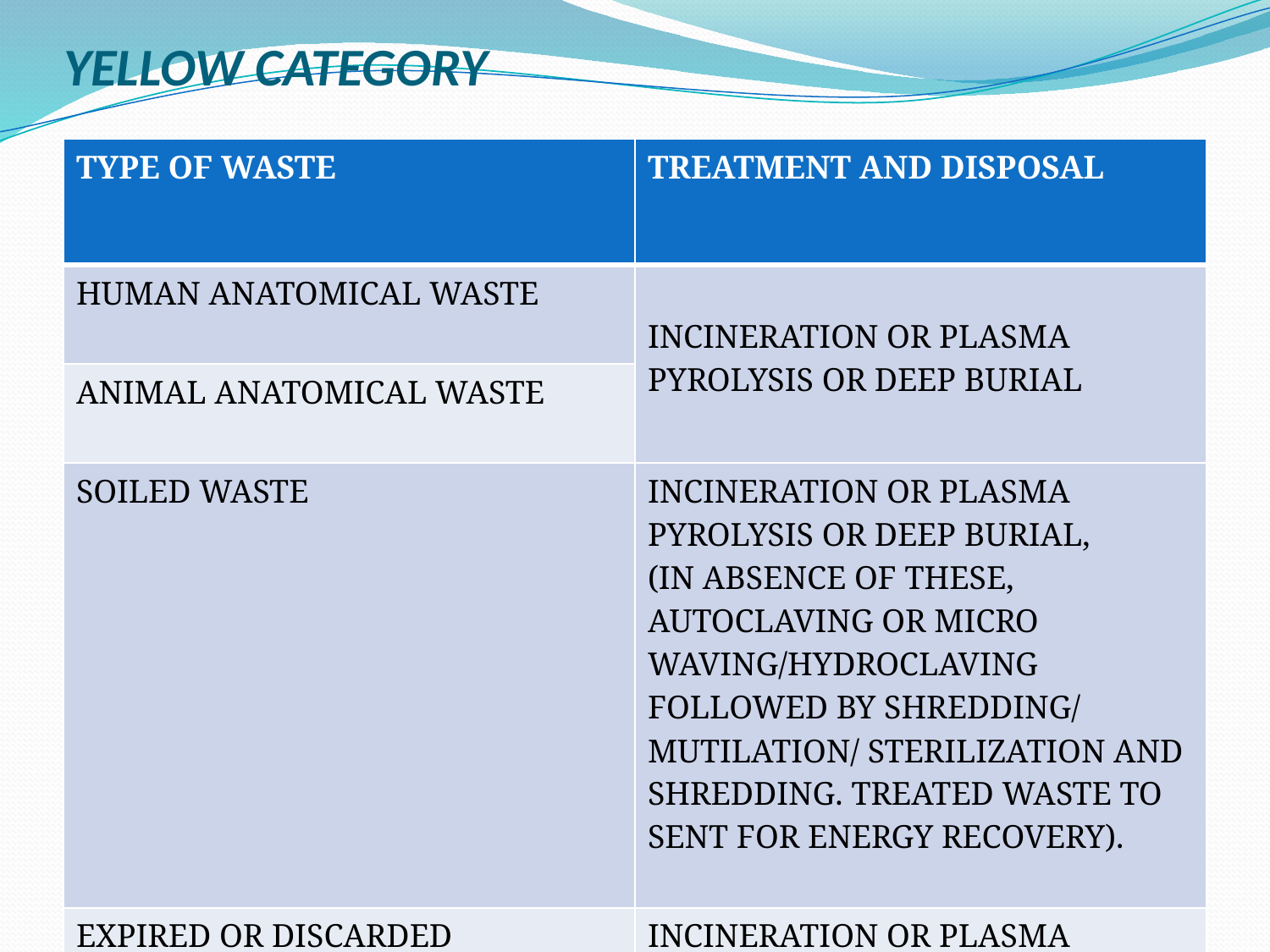

# YELLOW CATEGORY
| TYPE OF WASTE | TREATMENT AND DISPOSAL |
| --- | --- |
| HUMAN ANATOMICAL WASTE | INCINERATION OR PLASMA PYROLYSIS OR DEEP BURIAL |
| ANIMAL ANATOMICAL WASTE |  |
| SOILED WASTE | INCINERATION OR PLASMA PYROLYSIS OR DEEP BURIAL, (IN ABSENCE OF THESE, AUTOCLAVING OR MICRO WAVING/HYDROCLAVING FOLLOWED BY SHREDDING/ MUTILATION/ STERILIZATION AND SHREDDING. TREATED WASTE TO SENT FOR ENERGY RECOVERY). |
| EXPIRED OR DISCARDED MEDICINES | INCINERATION OR PLASMA PYROLYSIS AT > 1200 DEGREE CELSIUS OR ENCAPSULATION.THEN SENT BACK TO THE MANUFACTURER OR DISPOSED BY INCINERATION. |